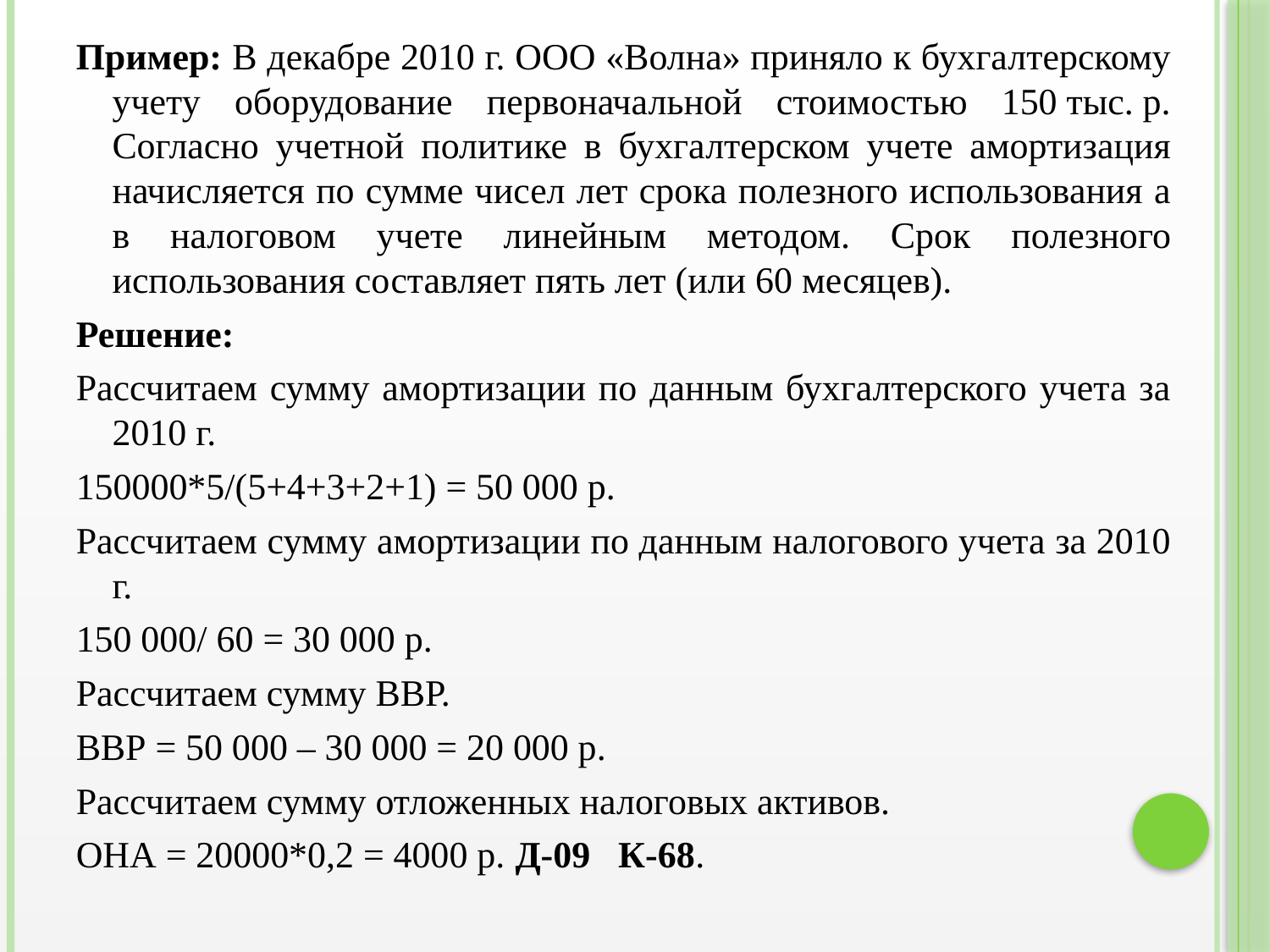

Пример: В декабре 2010 г. ООО «Волна» приняло к бухгалтерскому учету оборудование первоначальной стоимостью 150 тыс. р. Согласно учетной политике в бухгалтерском учете амортизация начисляется по сумме чисел лет срока полезного использования а в налоговом учете линейным методом. Срок полезного использования составляет пять лет (или 60 месяцев).
Решение:
Рассчитаем сумму амортизации по данным бухгалтерского учета за 2010 г.
150000*5/(5+4+3+2+1) = 50 000 р.
Рассчитаем сумму амортизации по данным налогового учета за 2010 г.
150 000/ 60 = 30 000 р.
Рассчитаем сумму ВВР.
ВВР = 50 000 – 30 000 = 20 000 р.
Рассчитаем сумму отложенных налоговых активов.
ОНА = 20000*0,2 = 4000 р. Д-09   К-68.